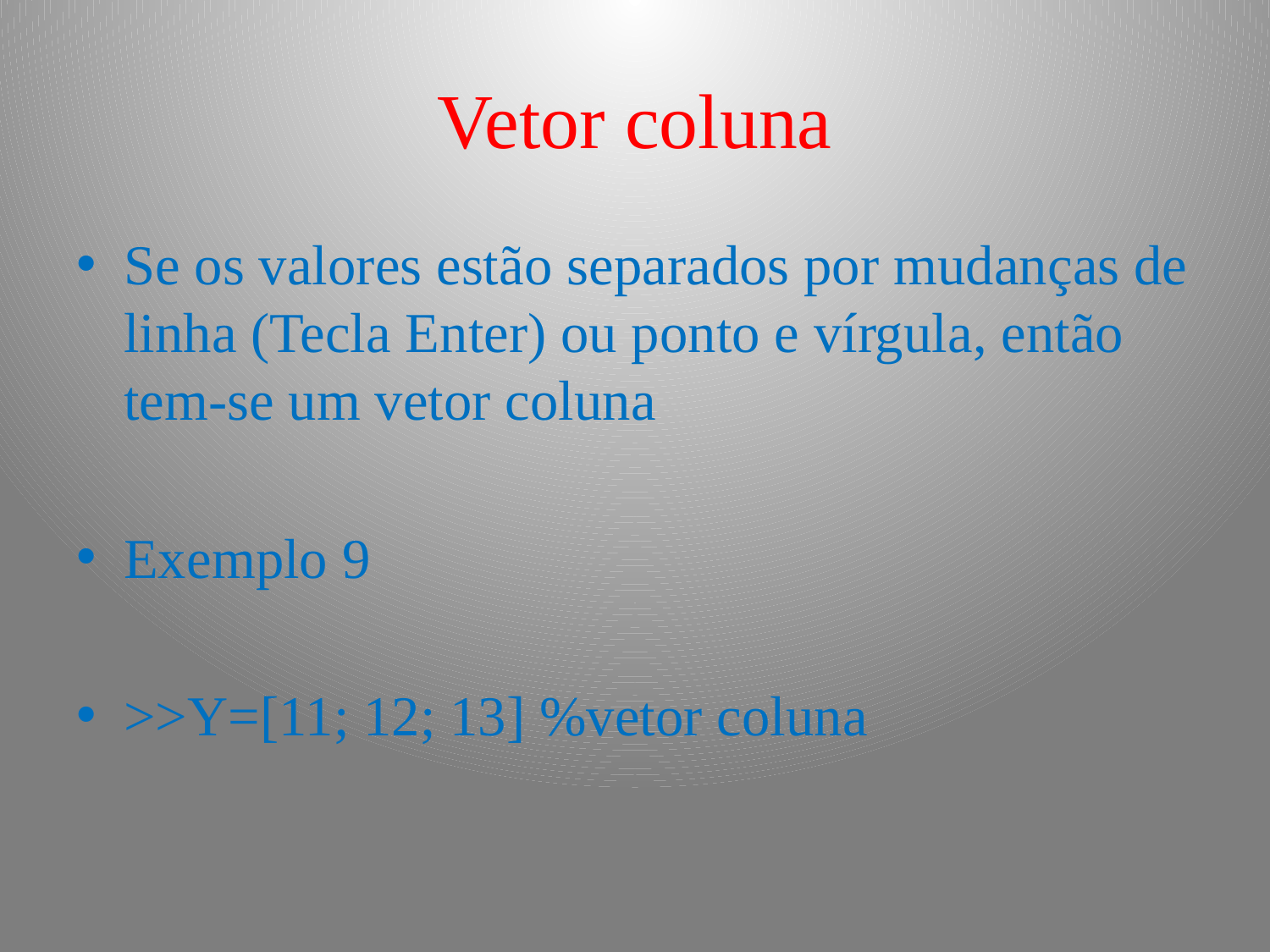

# Vetor coluna
Se os valores estão separados por mudanças de linha (Tecla Enter) ou ponto e vírgula, então tem-se um vetor coluna

Exemplo 9

>>Y=[11; 12; 13] %vetor coluna